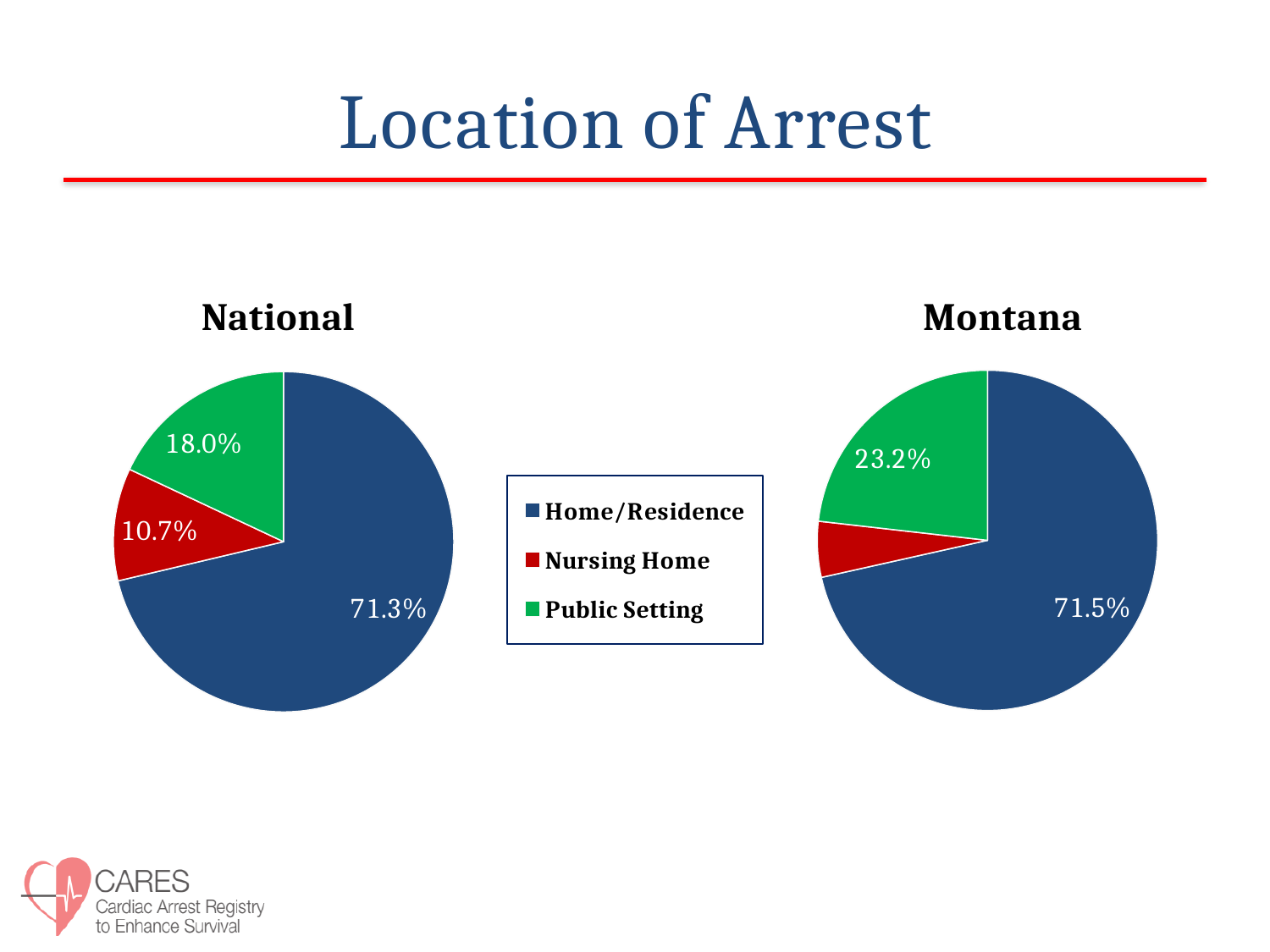

# Location of Arrest

### Chart: Montana

| Category | Location |
|---|---|
| Home/Residence | 71.5 |
| Nursing Home | 5.3 |
| Public Setting | 23.2 |

### Chart: National

| Category | Location |
|---|---|
| Home/Residence | 71.3 |
| Nursing Home | 10.7 |
| Public Setting | 18.0 |